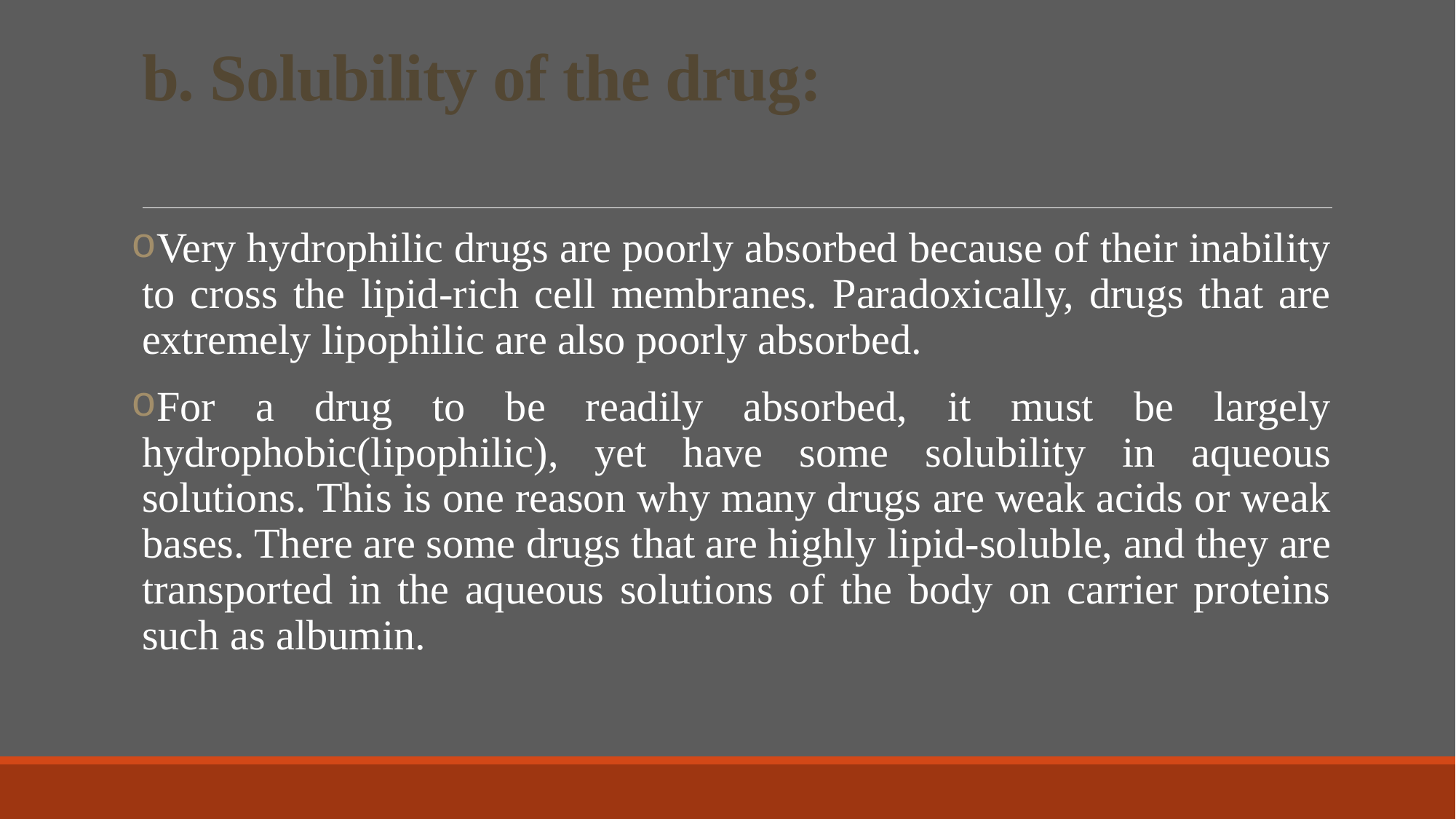

# b. Solubility of the drug:
Very hydrophilic drugs are poorly absorbed because of their inability to cross the lipid-rich cell membranes. Paradoxically, drugs that are extremely lipophilic are also poorly absorbed.
For a drug to be readily absorbed, it must be largely hydrophobic(lipophilic), yet have some solubility in aqueous solutions. This is one reason why many drugs are weak acids or weak bases. There are some drugs that are highly lipid-soluble, and they are transported in the aqueous solutions of the body on carrier proteins such as albumin.